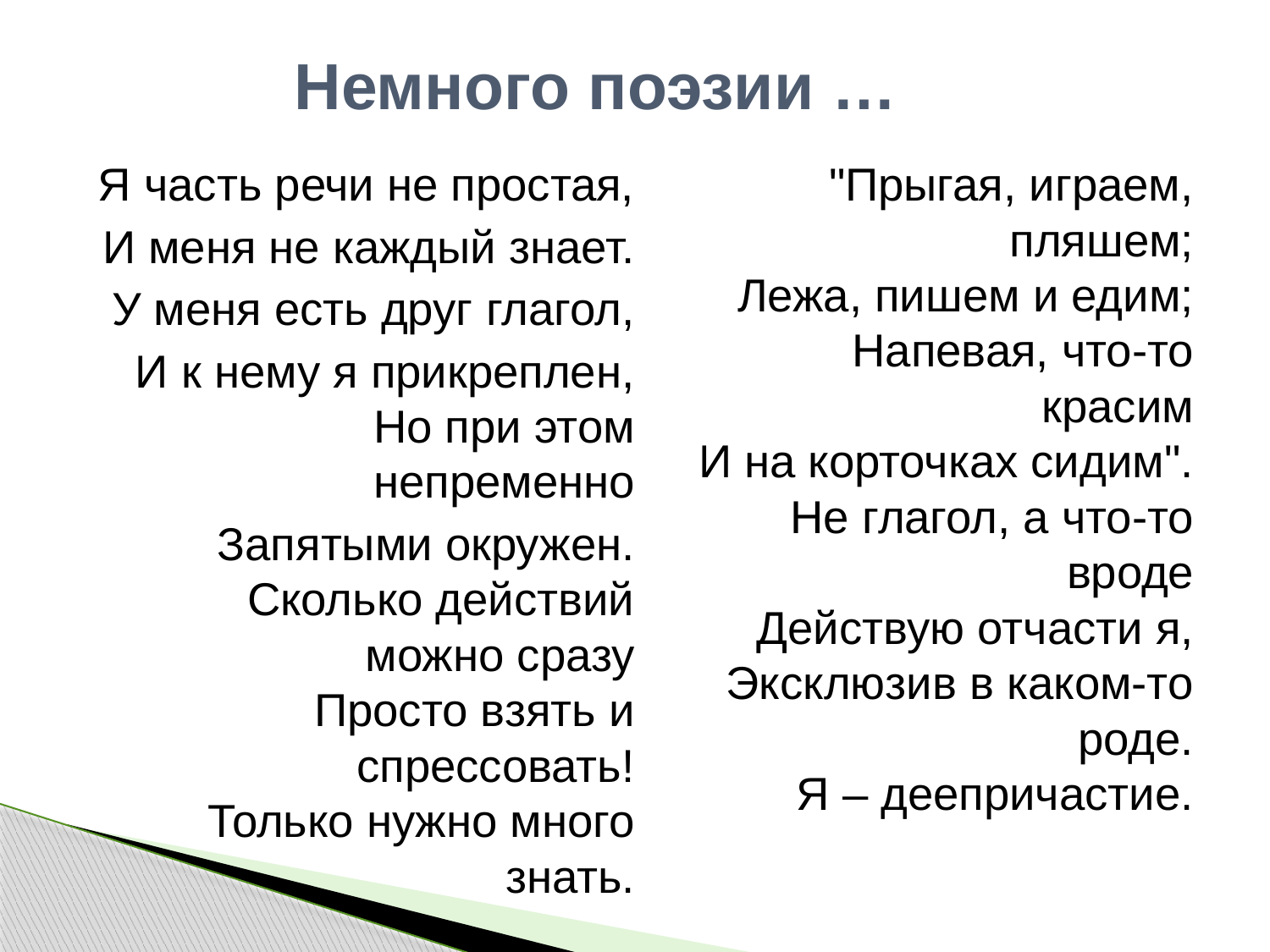

# Немного поэзии …
Я часть речи не простая,
И меня не каждый знает.
У меня есть друг глагол,
И к нему я прикреплен,
Но при этом непременно
Запятыми окружен.
Сколько действий можно сразу
Просто взять и спрессовать!
Только нужно много знать.
"Прыгая, играем, пляшем;
Лежа, пишем и едим;
Напевая, что-то красим
И на корточках сидим".
Не глагол, а что-то вроде
Действую отчасти я,
Эксклюзив в каком-то роде.
Я – деепричастие.